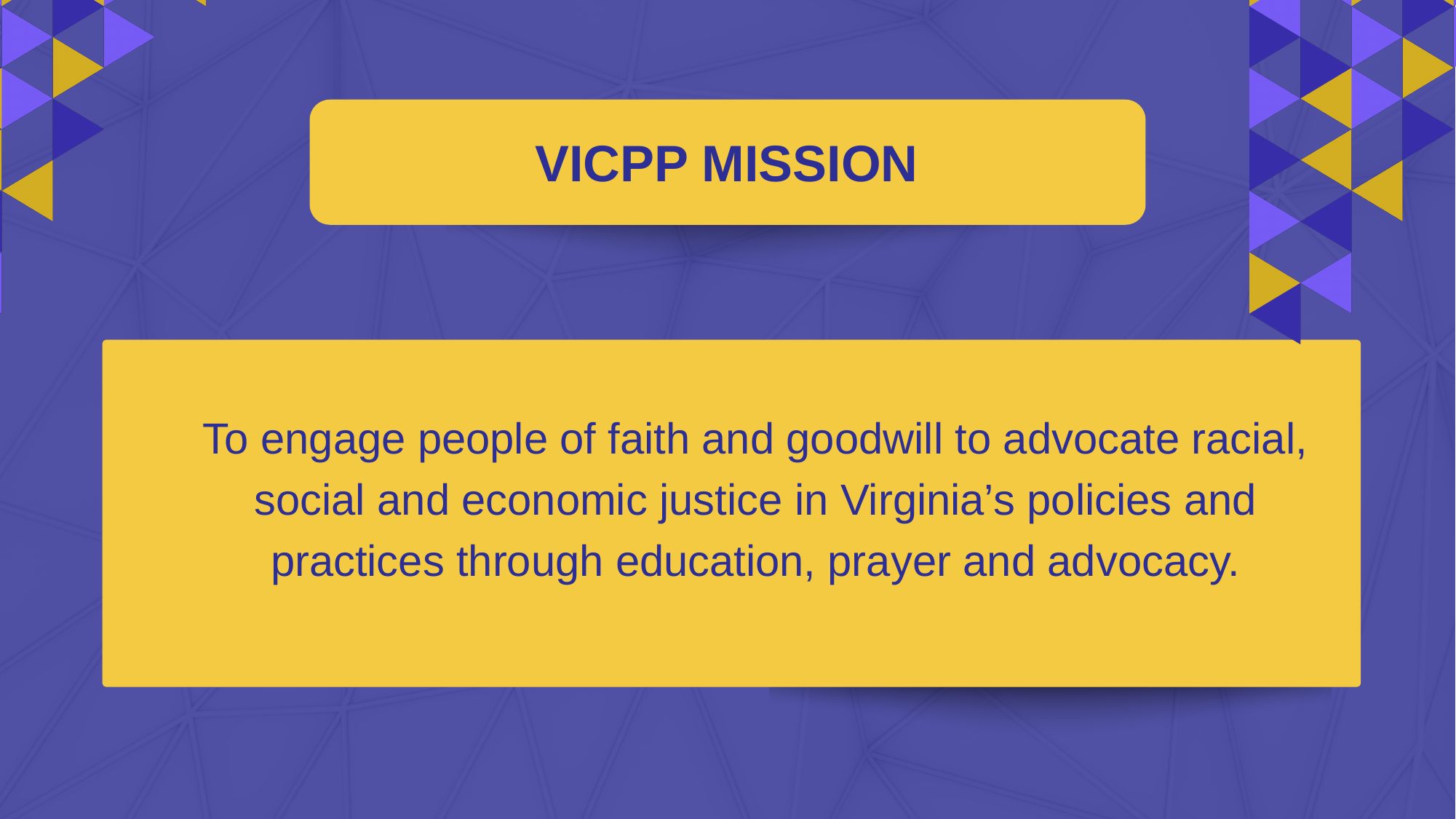

VICPP MISSION

To engage people of faith and goodwill to advocate racial, social and economic justice in Virginia’s policies and practices through education, prayer and advocacy.